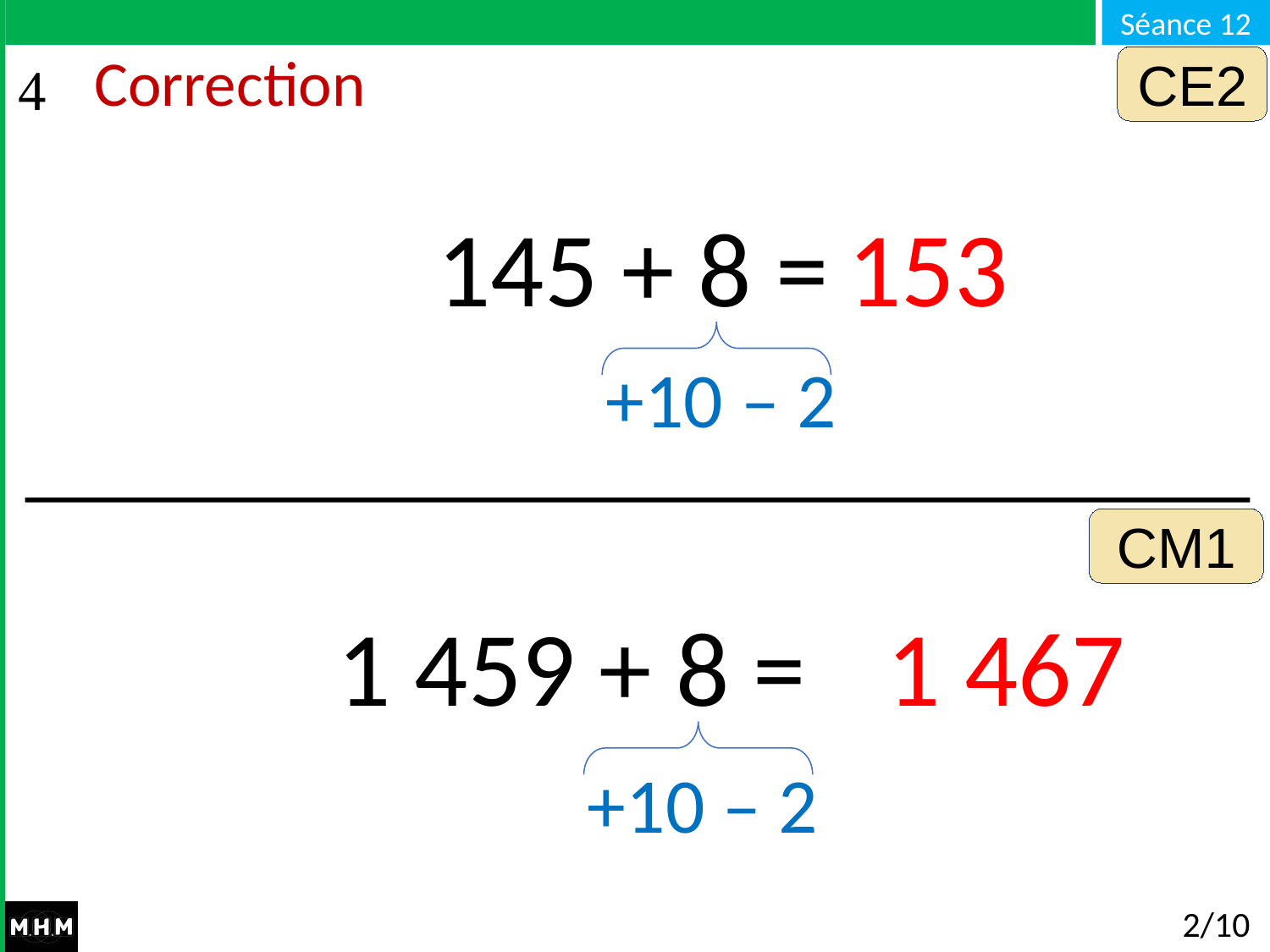

CE2
# Correction
145 + 8 =
153

+10 – 2

CM1
1 459 + 8 =
1 467

+10 – 2
2/10